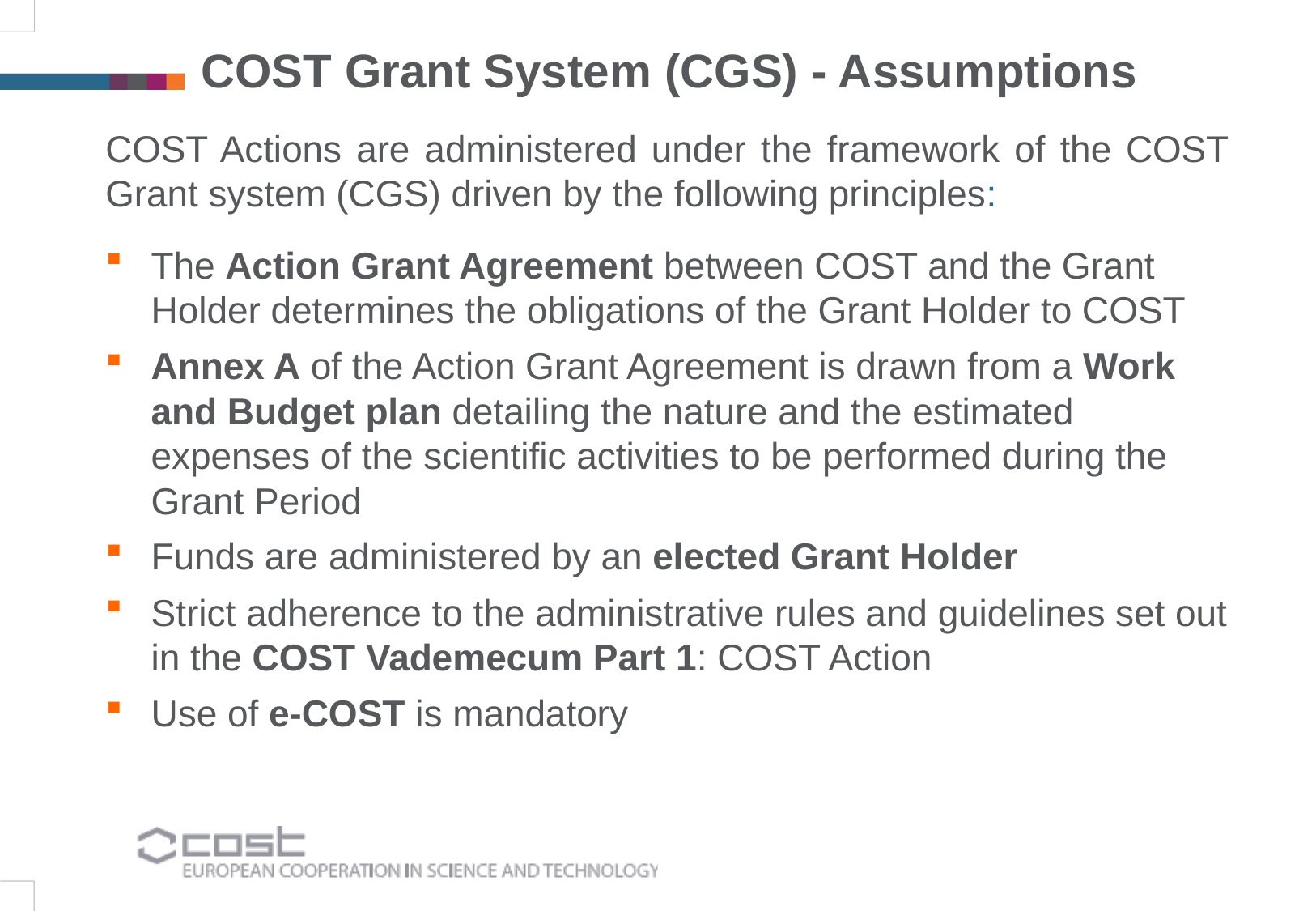

COST Grant System (CGS) - Assumptions

COST Actions are administered under the framework of the COST Grant system (CGS) driven by the following principles:

The Action Grant Agreement between COST and the Grant Holder determines the obligations of the Grant Holder to COST
Annex A of the Action Grant Agreement is drawn from a Work and Budget plan detailing the nature and the estimated expenses of the scientific activities to be performed during the Grant Period
Funds are administered by an elected Grant Holder
Strict adherence to the administrative rules and guidelines set out in the COST Vademecum Part 1: COST Action
Use of e-COST is mandatory